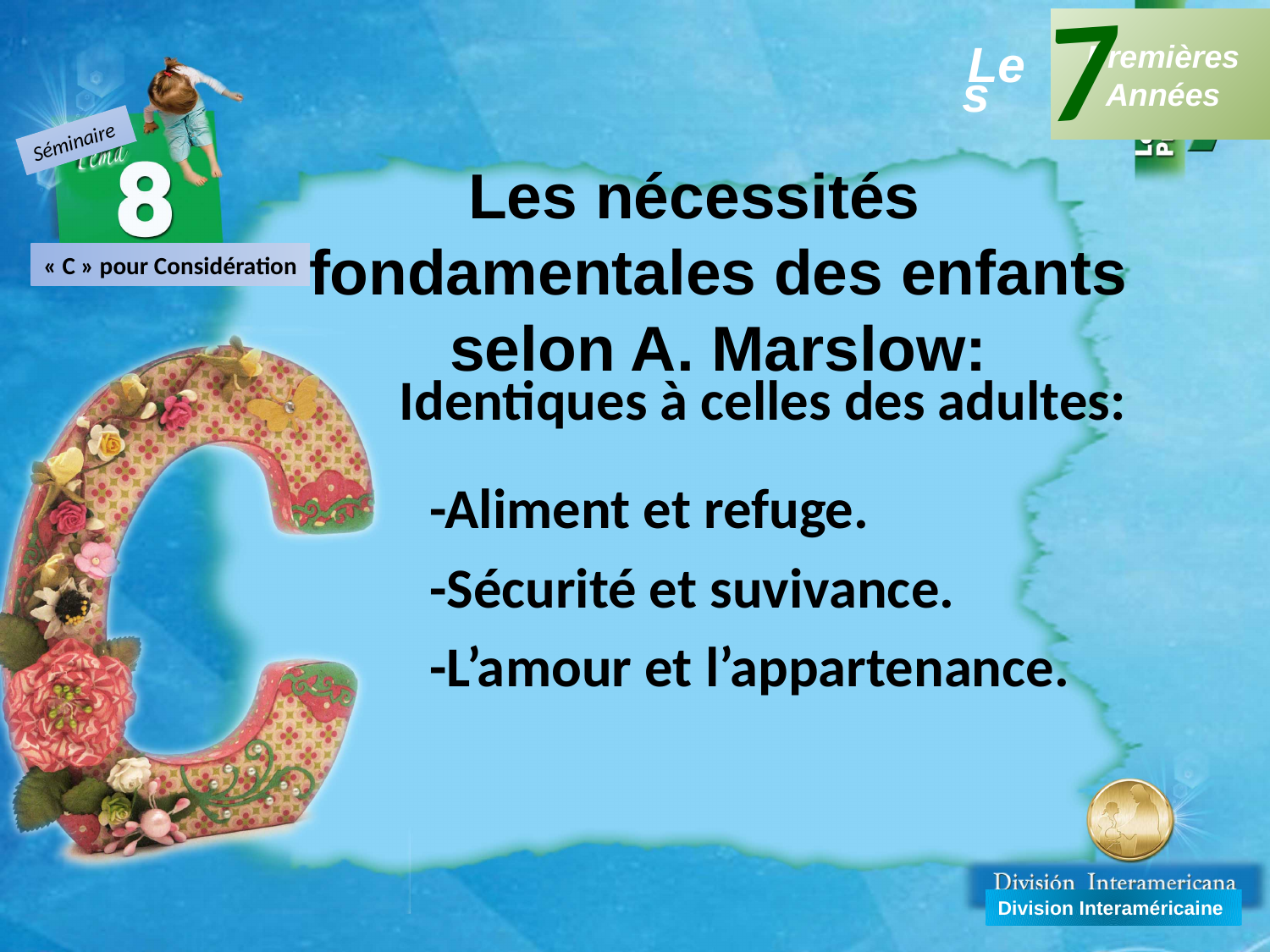

7
Premières
Années
Les
Séminaire
Les nécessités fondamentales des enfants selon A. Marslow:

« C » pour Considération
Identiques à celles des adultes:

-Aliment et refuge.
-Sécurité et suvivance.
-L’amour et l’appartenance.

Division Interaméricaine